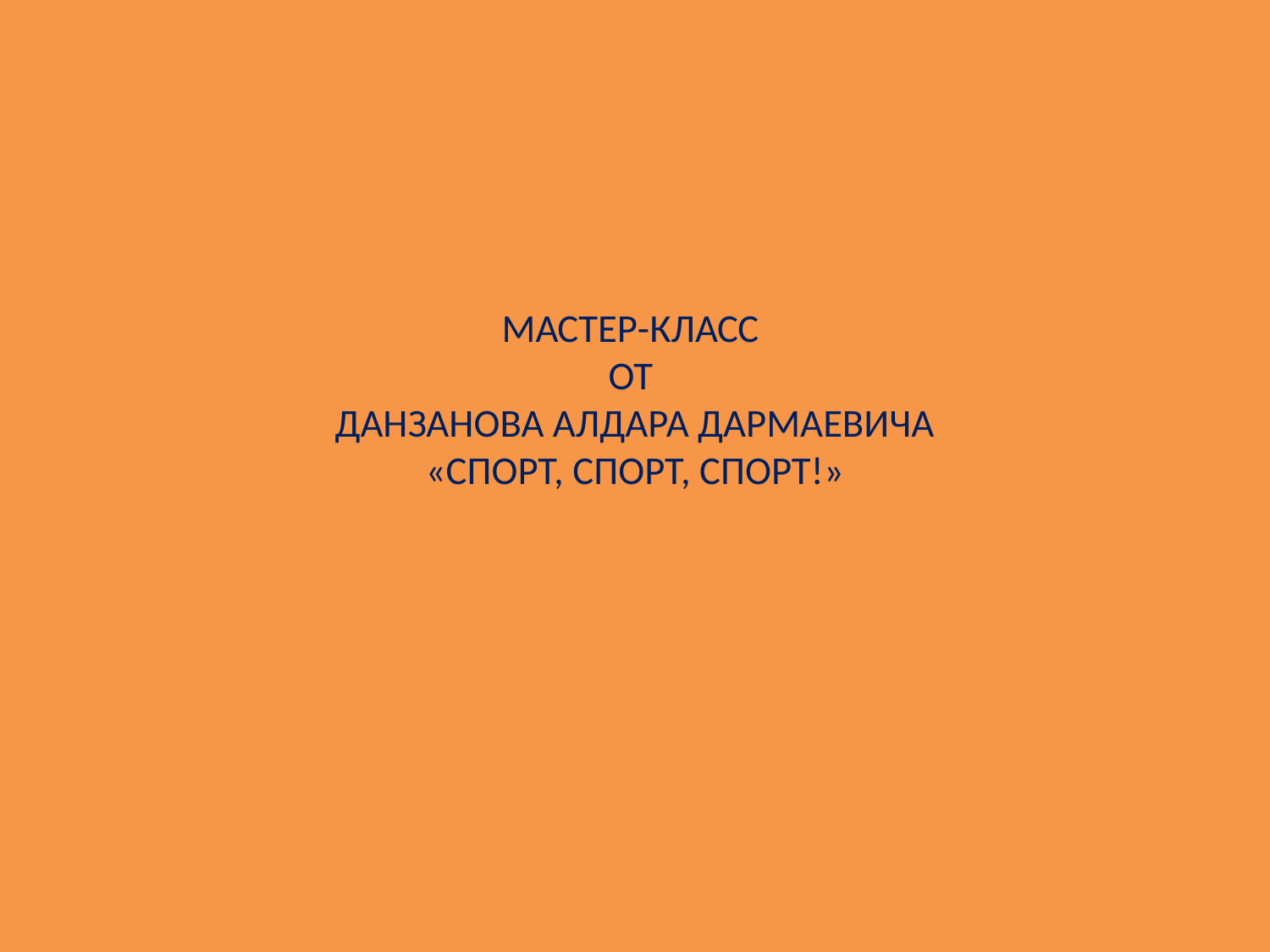

# МАСТЕР-КЛАСС ОТ ДАНЗАНОВА АЛДАРА ДАРМАЕВИЧА «СПОРТ, СПОРТ, СПОРТ!»